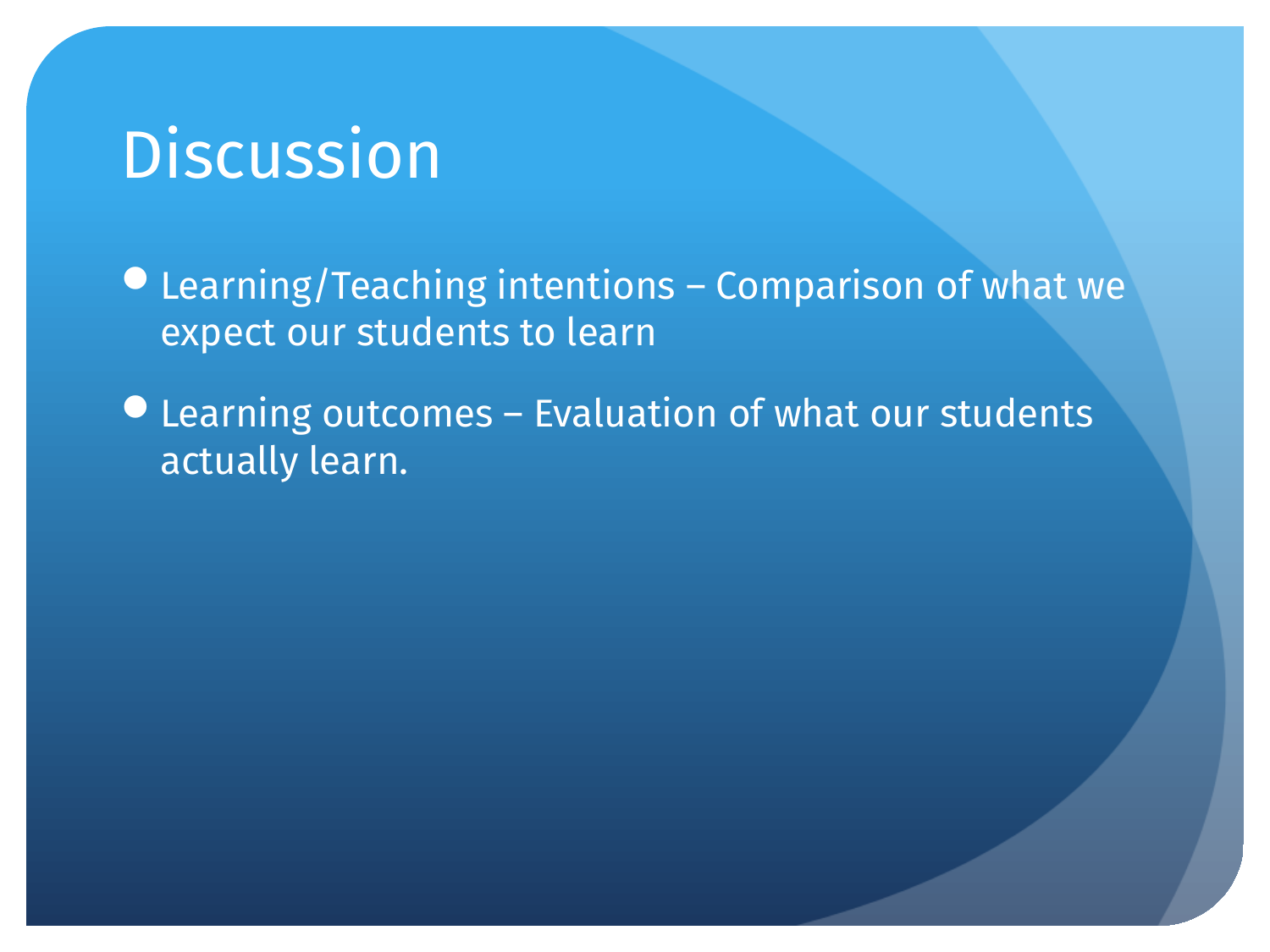

# Discussion
Learning/Teaching intentions – Comparison of what we expect our students to learn
Learning outcomes – Evaluation of what our students actually learn.